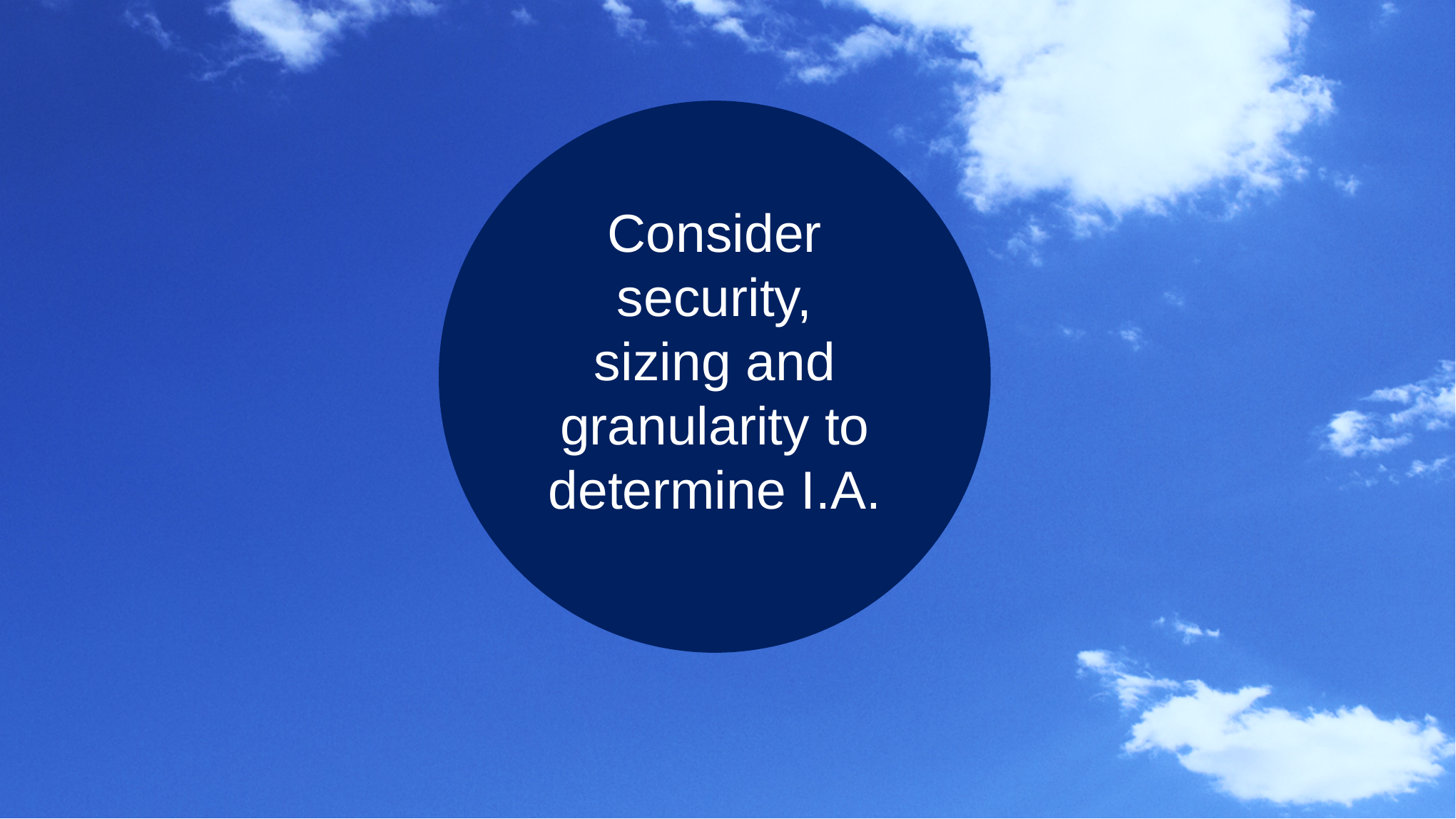

Consider security, sizing and granularity to determine I.A.